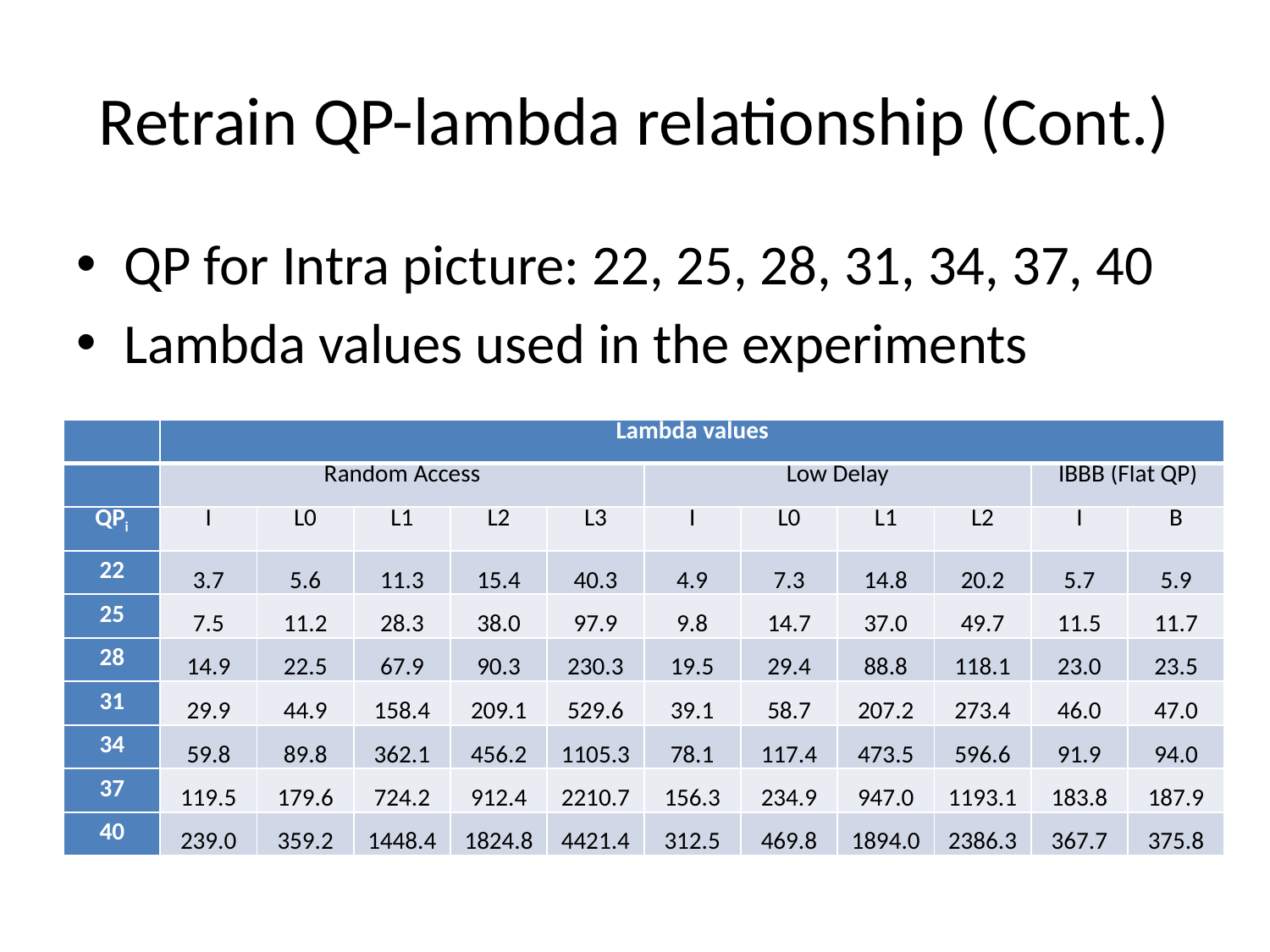

# Retrain QP-lambda relationship (Cont.)
QP for Intra picture: 22, 25, 28, 31, 34, 37, 40
Lambda values used in the experiments
|  | Lambda values |  |  |  |  |  |  |  |  |  |  |
| --- | --- | --- | --- | --- | --- | --- | --- | --- | --- | --- | --- |
|  | Random Access |  |  |  |  | Low Delay |  |  |  | IBBB (Flat QP) |  |
| QPi | I | L0 | L1 | L2 | L3 | I | L0 | L1 | L2 | I | B |
| 22 | 3.7 | 5.6 | 11.3 | 15.4 | 40.3 | 4.9 | 7.3 | 14.8 | 20.2 | 5.7 | 5.9 |
| 25 | 7.5 | 11.2 | 28.3 | 38.0 | 97.9 | 9.8 | 14.7 | 37.0 | 49.7 | 11.5 | 11.7 |
| 28 | 14.9 | 22.5 | 67.9 | 90.3 | 230.3 | 19.5 | 29.4 | 88.8 | 118.1 | 23.0 | 23.5 |
| 31 | 29.9 | 44.9 | 158.4 | 209.1 | 529.6 | 39.1 | 58.7 | 207.2 | 273.4 | 46.0 | 47.0 |
| 34 | 59.8 | 89.8 | 362.1 | 456.2 | 1105.3 | 78.1 | 117.4 | 473.5 | 596.6 | 91.9 | 94.0 |
| 37 | 119.5 | 179.6 | 724.2 | 912.4 | 2210.7 | 156.3 | 234.9 | 947.0 | 1193.1 | 183.8 | 187.9 |
| 40 | 239.0 | 359.2 | 1448.4 | 1824.8 | 4421.4 | 312.5 | 469.8 | 1894.0 | 2386.3 | 367.7 | 375.8 |